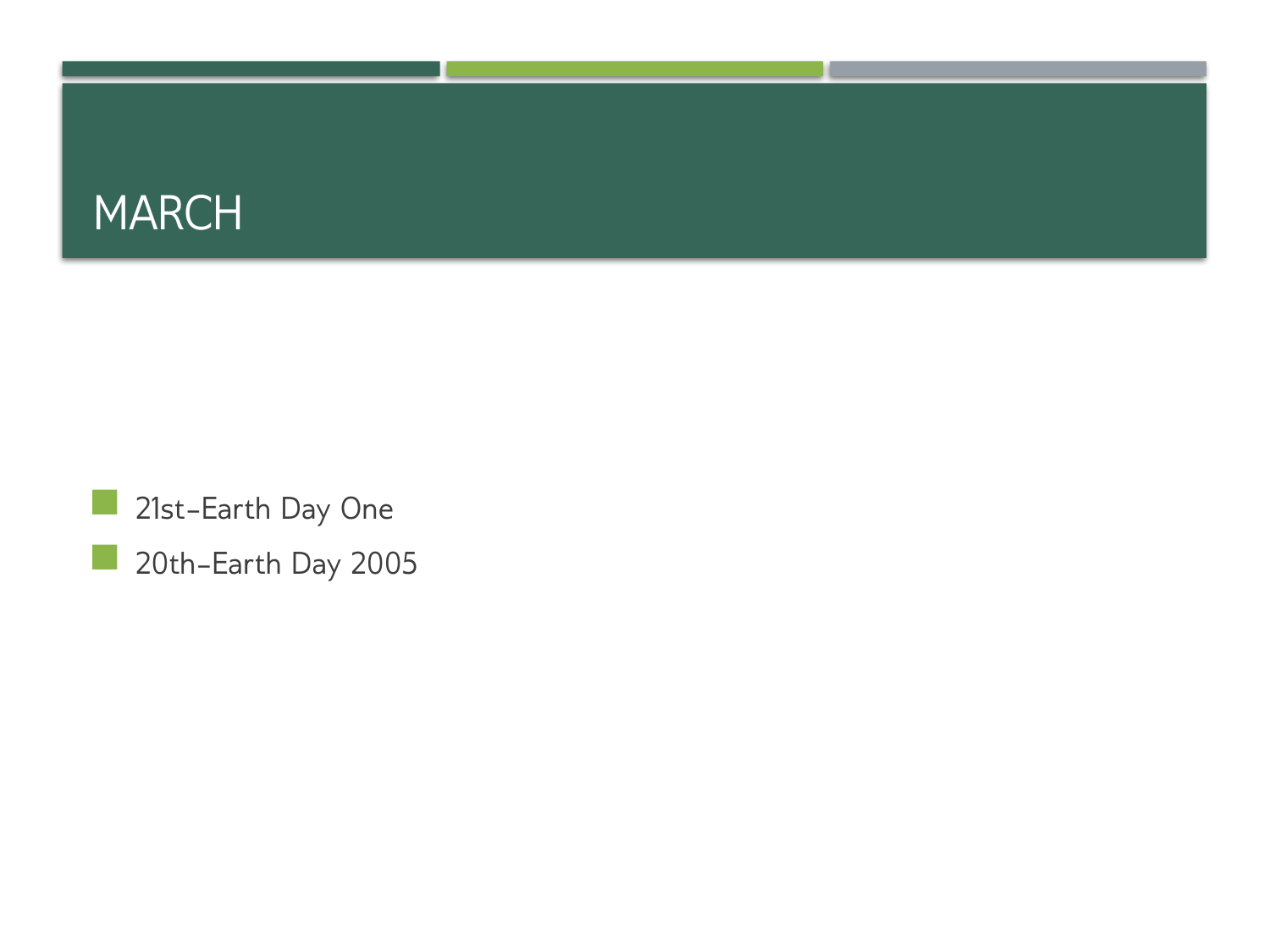

# March
21st–Earth Day One
20th–Earth Day 2005